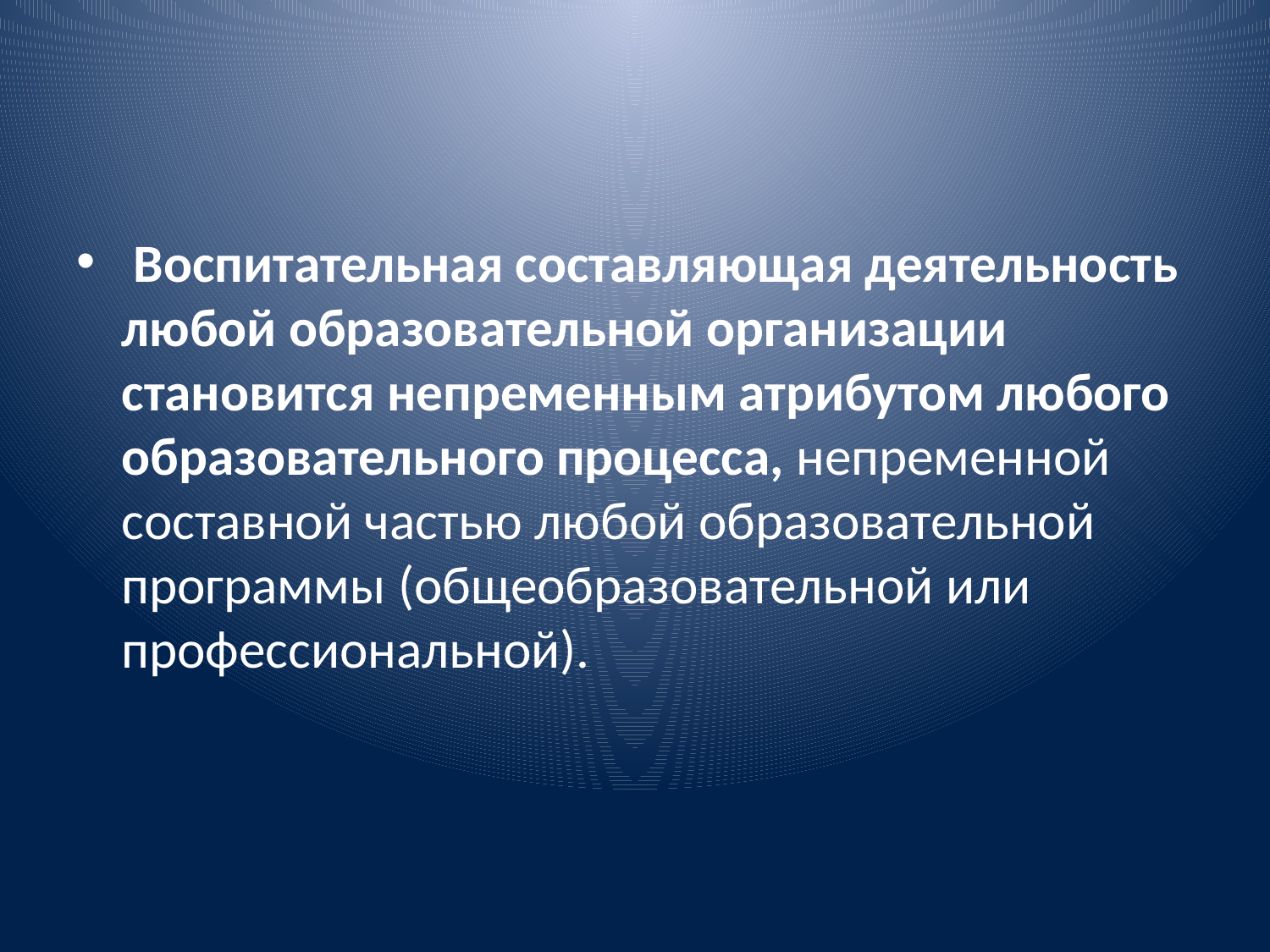

#
 Воспитательная составляющая деятельность любой образовательной организации становится непременным атрибутом любого образовательного процесса, непременной составной частью любой образовательной программы (общеобразовательной или профессиональной).